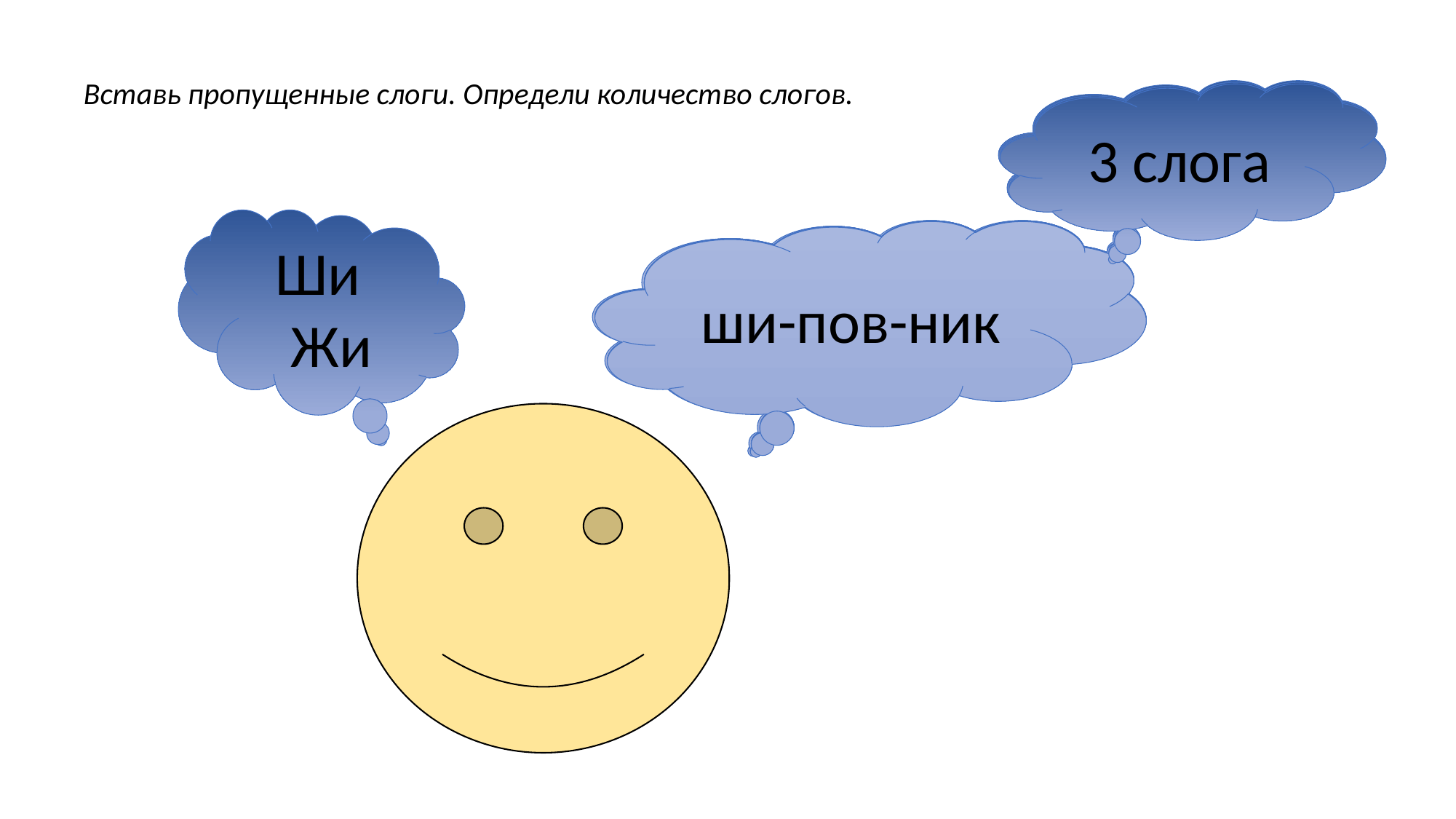

# Вставь пропущенные слоги. Определи количество слогов.
3 слога
2 слога
3 слога
3 слога
Ши   Жи
Ма- __- на
____-ри-на
ши-ри-на
_ - вот
Жи-вот
Ма-ши-на
__-пов-ник
ши-пов-ник